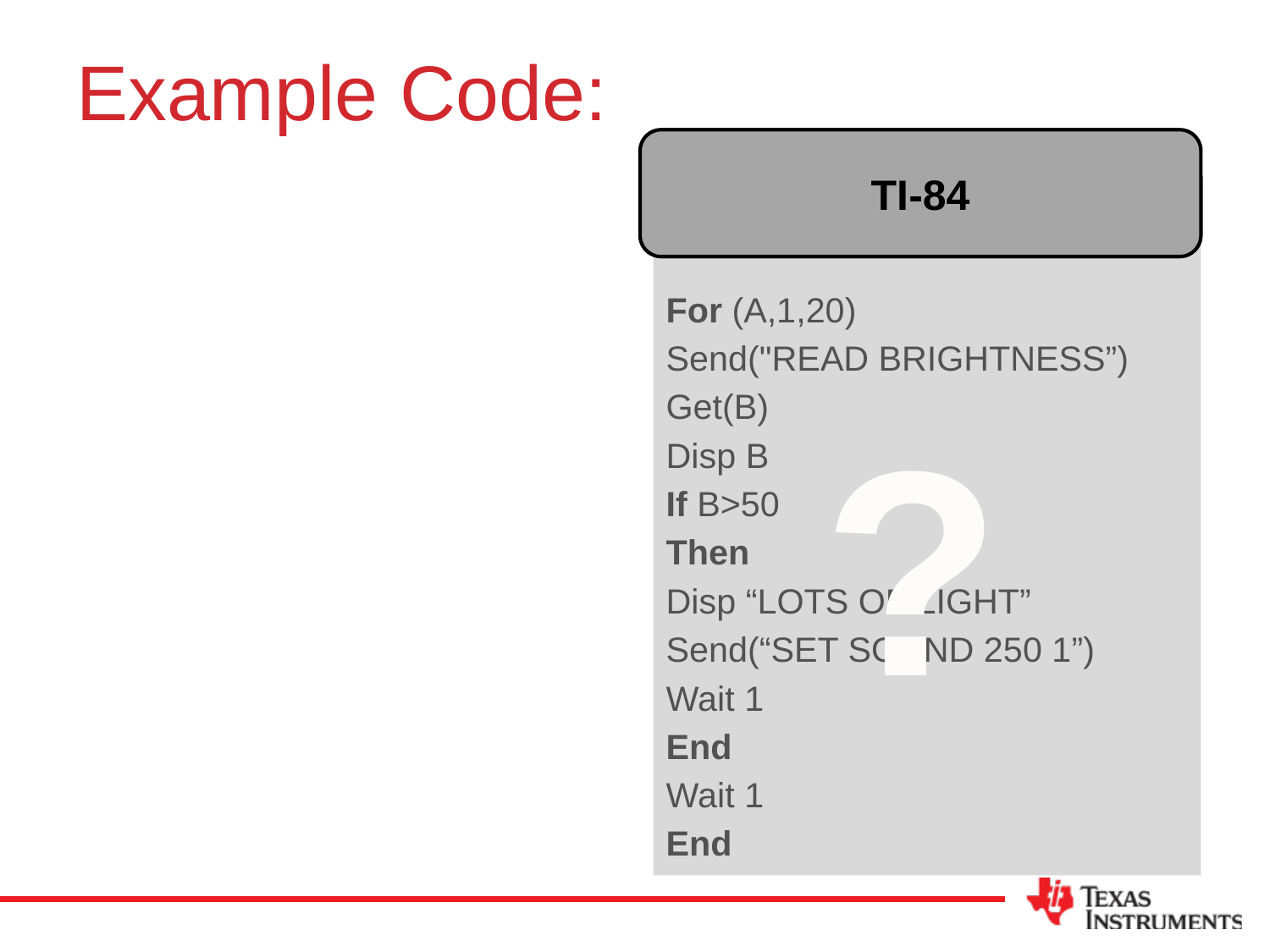

# Example Code:
TI-84

For (A,1,20)
Send("READ BRIGHTNESS”)
Get(B)
Disp B
If B>50
Then
Disp “LOTS OF LIGHT”
Send(“SET SOUND 250 1”)
Wait 1
End
Wait 1
End
?